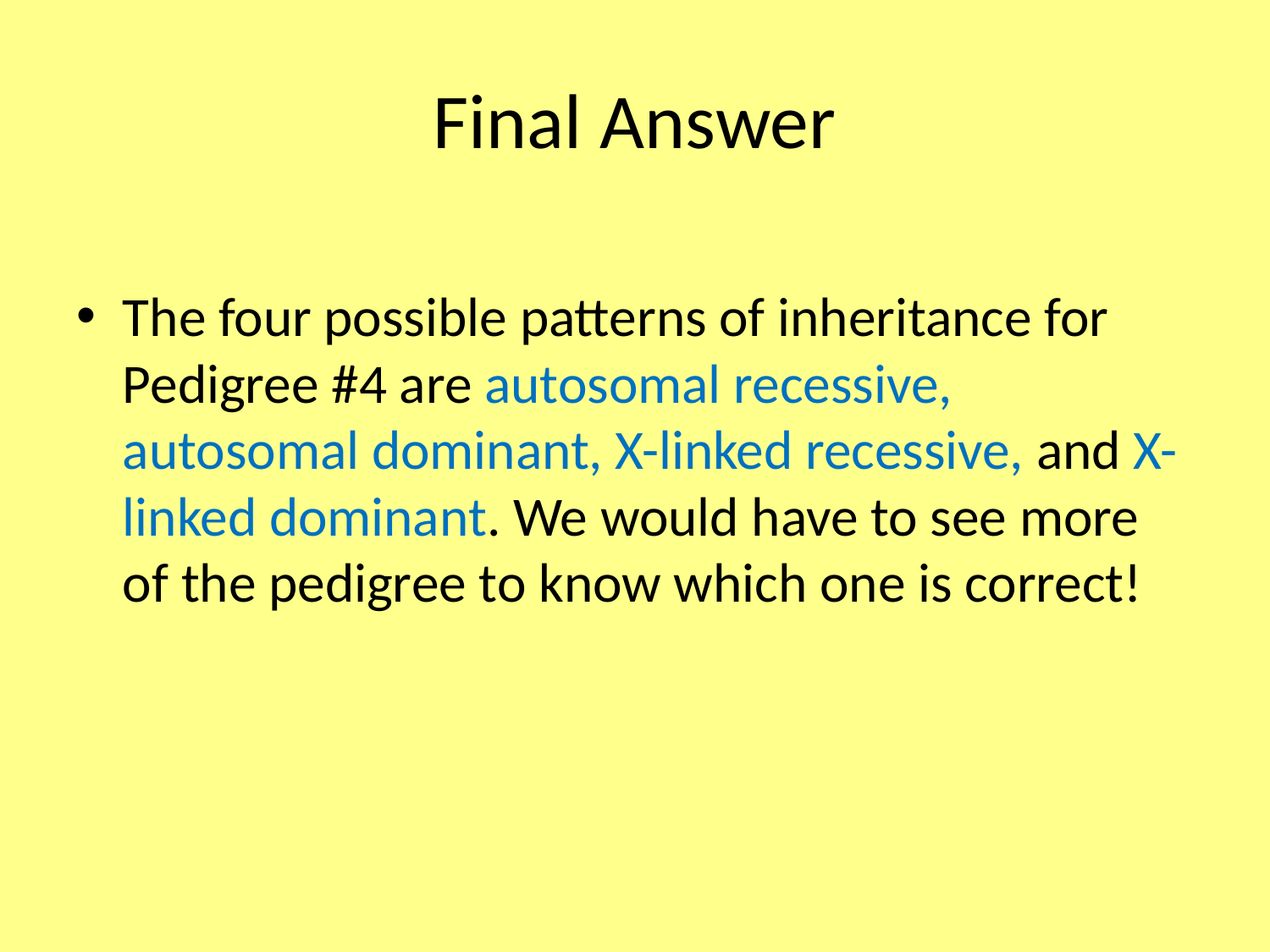

# Final Answer
The four possible patterns of inheritance for Pedigree #4 are autosomal recessive, autosomal dominant, X-linked recessive, and X-linked dominant. We would have to see more of the pedigree to know which one is correct!